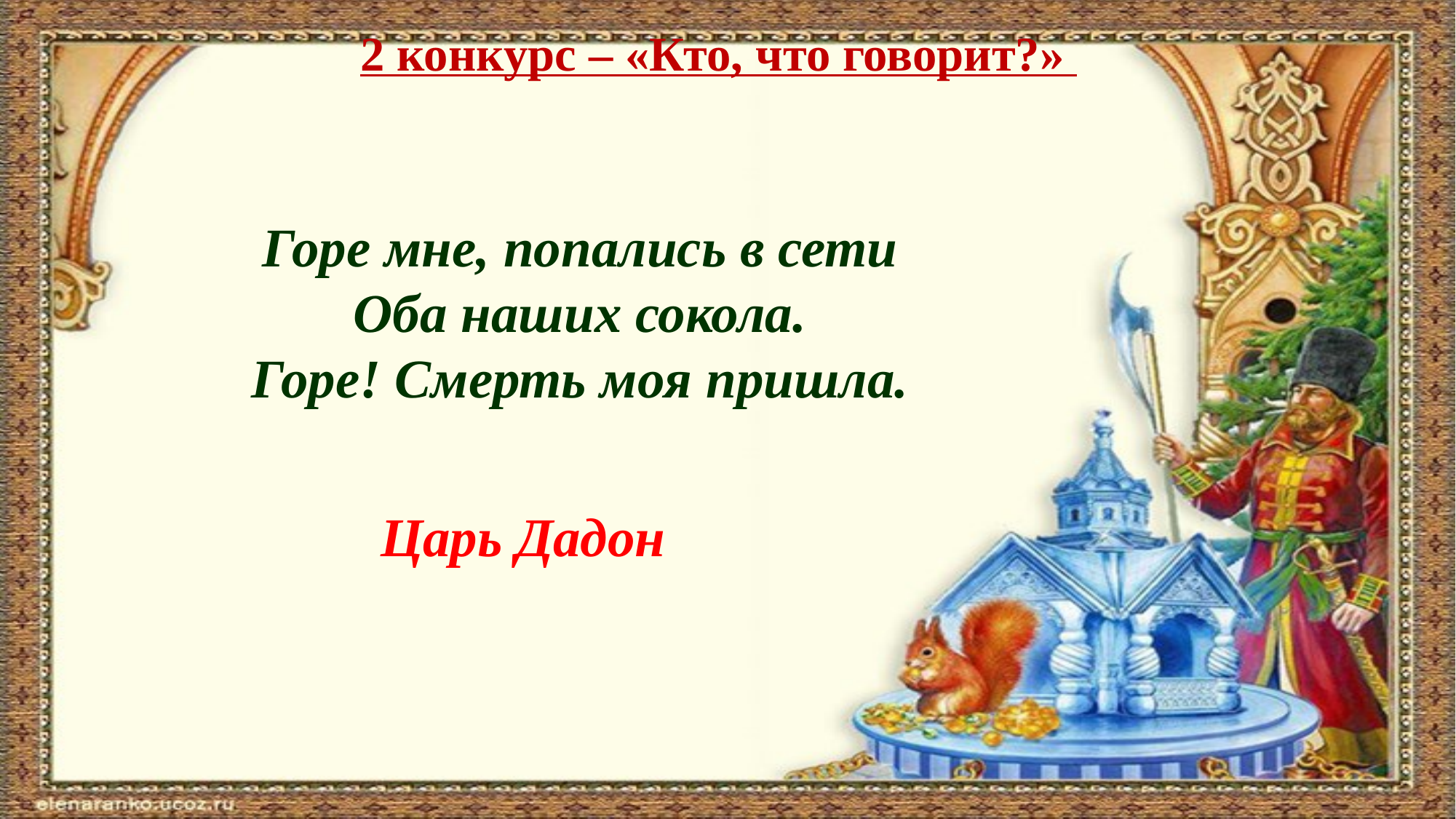

2 конкурс – «Кто, что говорит?»
Горе мне, попались в сети
Оба наших сокола.
Горе! Смерть моя пришла.
Царь Дадон